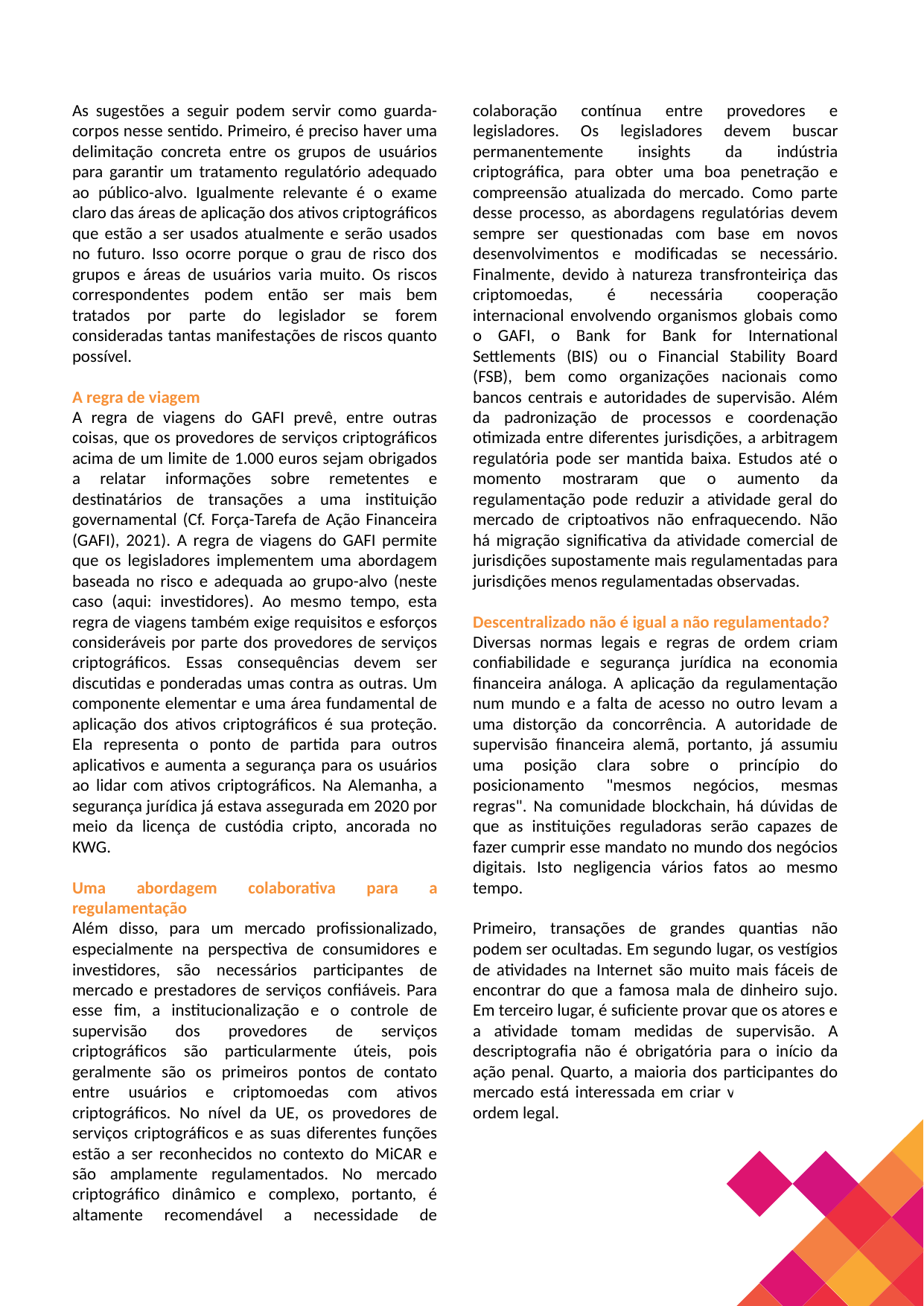

As sugestões a seguir podem servir como guarda-corpos nesse sentido. Primeiro, é preciso haver uma delimitação concreta entre os grupos de usuários para garantir um tratamento regulatório adequado ao público-alvo. Igualmente relevante é o exame claro das áreas de aplicação dos ativos criptográficos que estão a ser usados atualmente e serão usados no futuro. Isso ocorre porque o grau de risco dos grupos e áreas de usuários varia muito. Os riscos correspondentes podem então ser mais bem tratados por parte do legislador se forem consideradas tantas manifestações de riscos quanto possível.

A regra de viagem
A regra de viagens do GAFI prevê, entre outras coisas, que os provedores de serviços criptográficos acima de um limite de 1.000 euros sejam obrigados a relatar informações sobre remetentes e destinatários de transações a uma instituição governamental (Cf. Força-Tarefa de Ação Financeira (GAFI), 2021). A regra de viagens do GAFI permite que os legisladores implementem uma abordagem baseada no risco e adequada ao grupo-alvo (neste caso (aqui: investidores). Ao mesmo tempo, esta regra de viagens também exige requisitos e esforços consideráveis por parte dos provedores de serviços criptográficos. Essas consequências devem ser discutidas e ponderadas umas contra as outras. Um componente elementar e uma área fundamental de aplicação dos ativos criptográficos é sua proteção. Ela representa o ponto de partida para outros aplicativos e aumenta a segurança para os usuários ao lidar com ativos criptográficos. Na Alemanha, a segurança jurídica já estava assegurada em 2020 por meio da licença de custódia cripto, ancorada no KWG.

Uma abordagem colaborativa para a regulamentação
Além disso, para um mercado profissionalizado, especialmente na perspectiva de consumidores e investidores, são necessários participantes de mercado e prestadores de serviços confiáveis. Para esse fim, a institucionalização e o controle de supervisão dos provedores de serviços criptográficos são particularmente úteis, pois geralmente são os primeiros pontos de contato entre usuários e criptomoedas com ativos criptográficos. No nível da UE, os provedores de serviços criptográficos e as suas diferentes funções estão a ser reconhecidos no contexto do MiCAR e são amplamente regulamentados. No mercado criptográfico dinâmico e complexo, portanto, é altamente recomendável a necessidade de colaboração contínua entre provedores e legisladores. Os legisladores devem buscar permanentemente insights da indústria criptográfica, para obter uma boa penetração e compreensão atualizada do mercado. Como parte desse processo, as abordagens regulatórias devem sempre ser questionadas com base em novos desenvolvimentos e modificadas se necessário. Finalmente, devido à natureza transfronteiriça das criptomoedas, é necessária cooperação internacional envolvendo organismos globais como o GAFI, o Bank for Bank for International Settlements (BIS) ou o Financial Stability Board (FSB), bem como organizações nacionais como bancos centrais e autoridades de supervisão. Além da padronização de processos e coordenação otimizada entre diferentes jurisdições, a arbitragem regulatória pode ser mantida baixa. Estudos até o momento mostraram que o aumento da regulamentação pode reduzir a atividade geral do mercado de criptoativos não enfraquecendo. Não há migração significativa da atividade comercial de jurisdições supostamente mais regulamentadas para jurisdições menos regulamentadas observadas.

Descentralizado não é igual a não regulamentado?
Diversas normas legais e regras de ordem criam confiabilidade e segurança jurídica na economia financeira análoga. A aplicação da regulamentação num mundo e a falta de acesso no outro levam a uma distorção da concorrência. A autoridade de supervisão financeira alemã, portanto, já assumiu uma posição clara sobre o princípio do posicionamento "mesmos negócios, mesmas regras". Na comunidade blockchain, há dúvidas de que as instituições reguladoras serão capazes de fazer cumprir esse mandato no mundo dos negócios digitais. Isto negligencia vários fatos ao mesmo tempo.

Primeiro, transações de grandes quantias não podem ser ocultadas. Em segundo lugar, os vestígios de atividades na Internet são muito mais fáceis de encontrar do que a famosa mala de dinheiro sujo. Em terceiro lugar, é suficiente provar que os atores e a atividade tomam medidas de supervisão. A descriptografia não é obrigatória para o início da ação penal. Quarto, a maioria dos participantes do mercado está interessada em criar valor dentro da ordem legal.

22